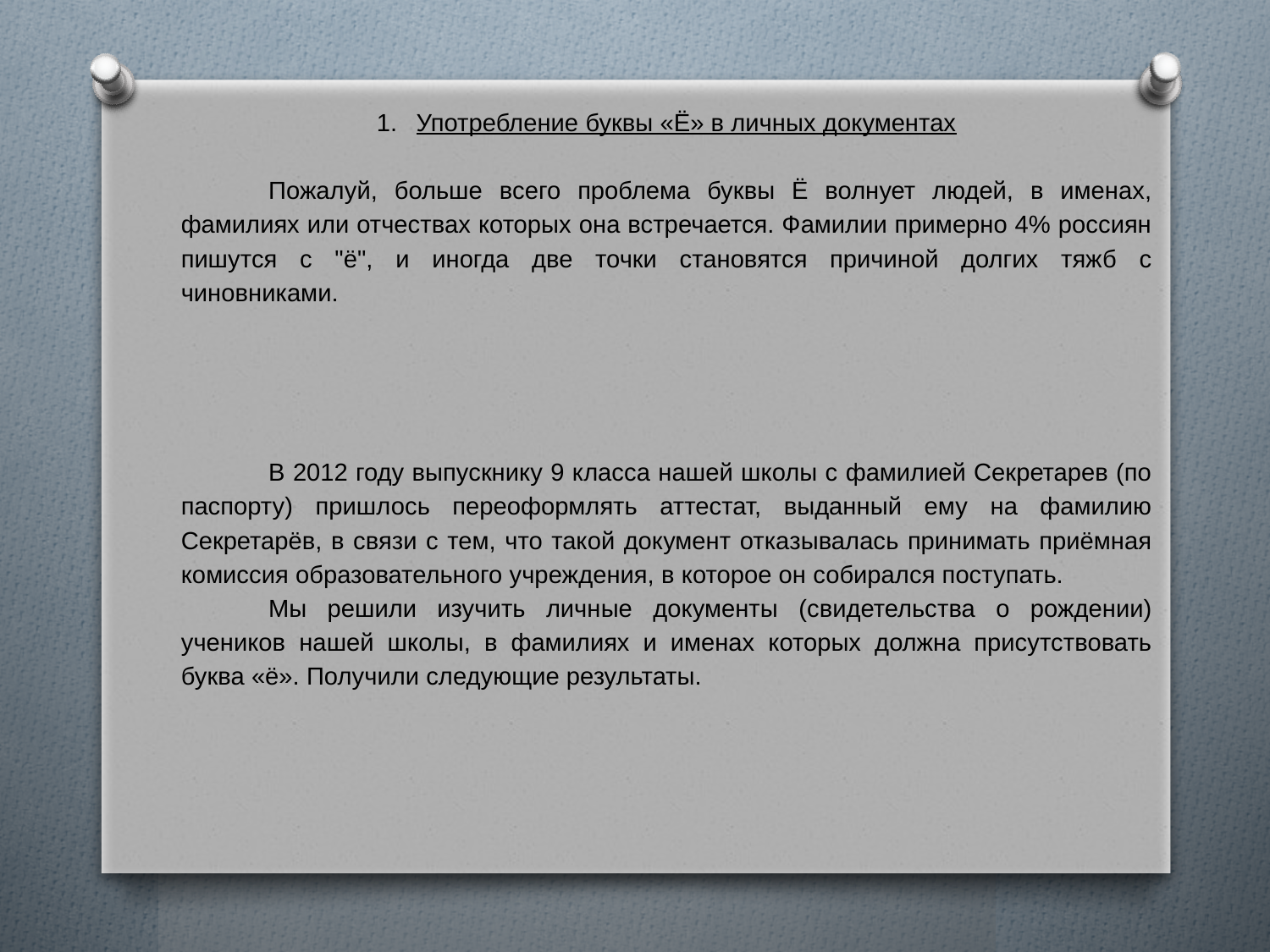

Употребление буквы «Ё» в личных документах

Пожалуй, больше всего проблема буквы Ё волнует людей, в именах, фамилиях или отчествах которых она встречается. Фамилии примерно 4% россиян пишутся с "ё", и иногда две точки становятся причиной долгих тяжб с чиновниками.
В 2012 году выпускнику 9 класса нашей школы с фамилией Секретарев (по паспорту) пришлось переоформлять аттестат, выданный ему на фамилию Секретарёв, в связи с тем, что такой документ отказывалась принимать приёмная комиссия образовательного учреждения, в которое он собирался поступать.
Мы решили изучить личные документы (свидетельства о рождении) учеников нашей школы, в фамилиях и именах которых должна присутствовать буква «ё». Получили следующие результаты.